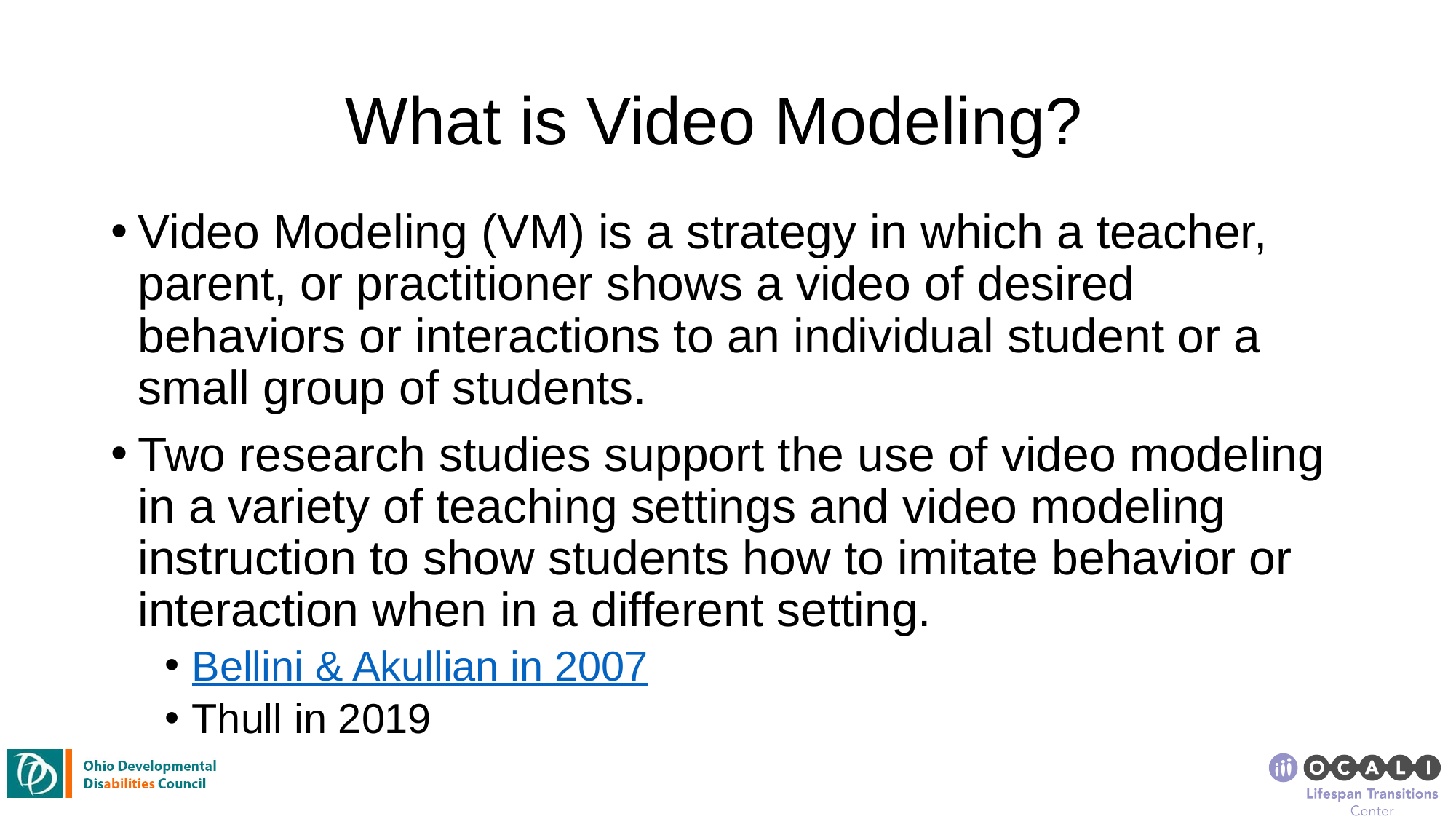

# What is Video Modeling?
Video Modeling (VM) is a strategy in which a teacher, parent, or practitioner shows a video of desired behaviors or interactions to an individual student or a small group of students.
Two research studies support the use of video modeling in a variety of teaching settings and video modeling instruction to show students how to imitate behavior or interaction when in a different setting.
Bellini & Akullian in 2007
Thull in 2019